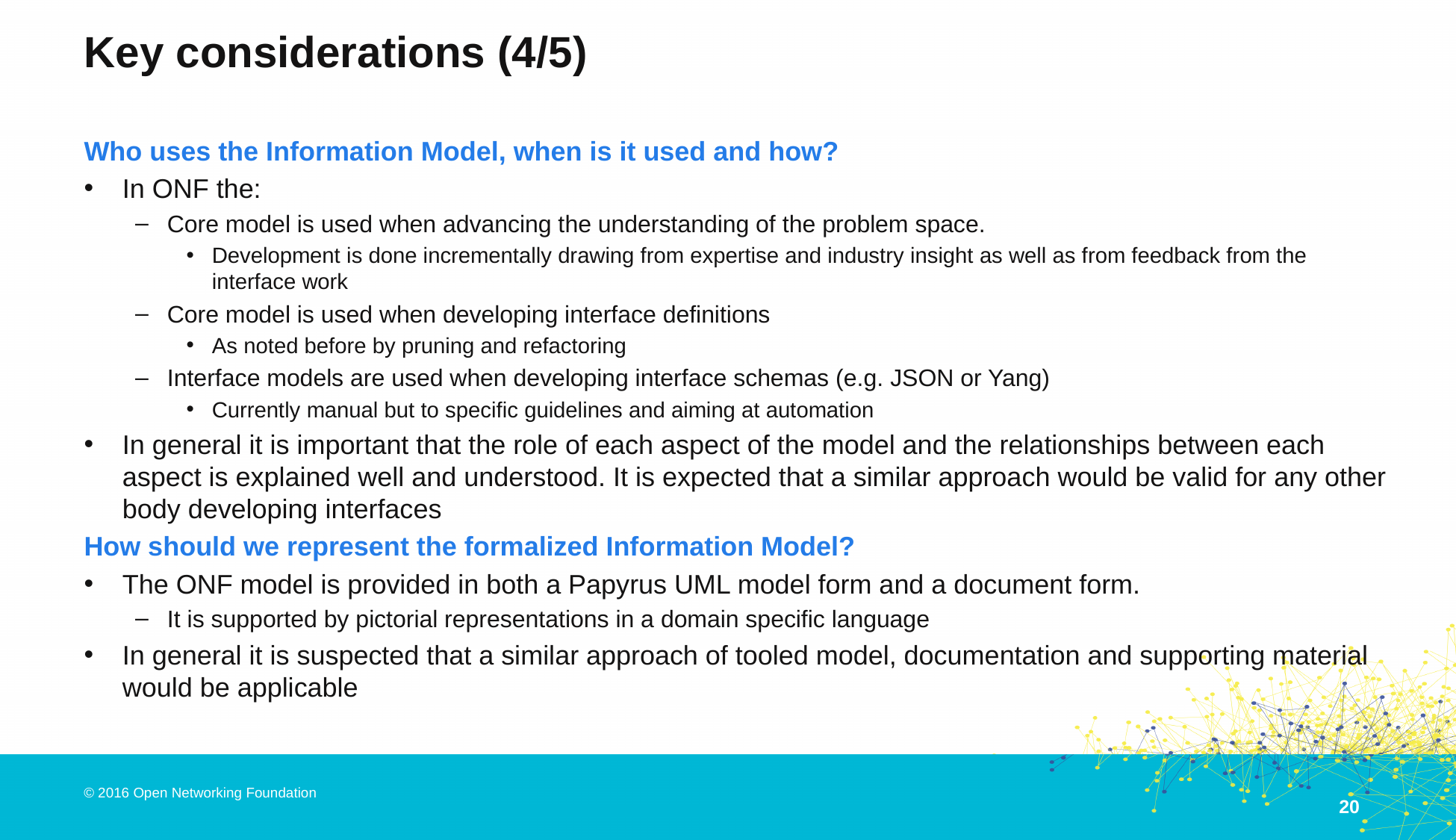

# Key considerations (4/5)
Who uses the Information Model, when is it used and how?
In ONF the:
Core model is used when advancing the understanding of the problem space.
Development is done incrementally drawing from expertise and industry insight as well as from feedback from the interface work
Core model is used when developing interface definitions
As noted before by pruning and refactoring
Interface models are used when developing interface schemas (e.g. JSON or Yang)
Currently manual but to specific guidelines and aiming at automation
In general it is important that the role of each aspect of the model and the relationships between each aspect is explained well and understood. It is expected that a similar approach would be valid for any other body developing interfaces
How should we represent the formalized Information Model?
The ONF model is provided in both a Papyrus UML model form and a document form.
It is supported by pictorial representations in a domain specific language
In general it is suspected that a similar approach of tooled model, documentation and supporting material would be applicable

20